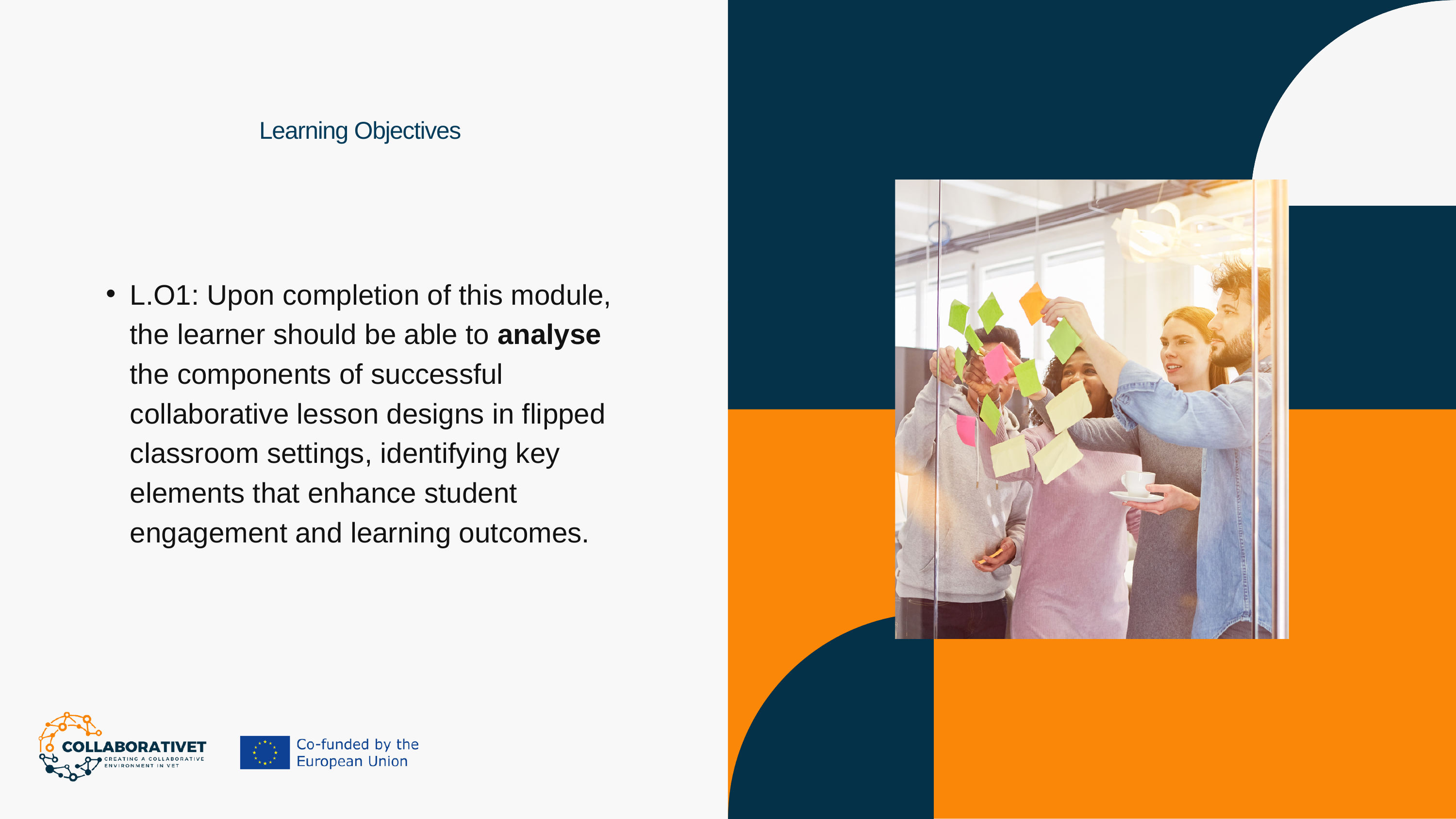

Learning Objectives

L.O1: Upon completion of this module, the learner should be able to analyse the components of successful collaborative lesson designs in flipped classroom settings, identifying key elements that enhance student engagement and learning outcomes.